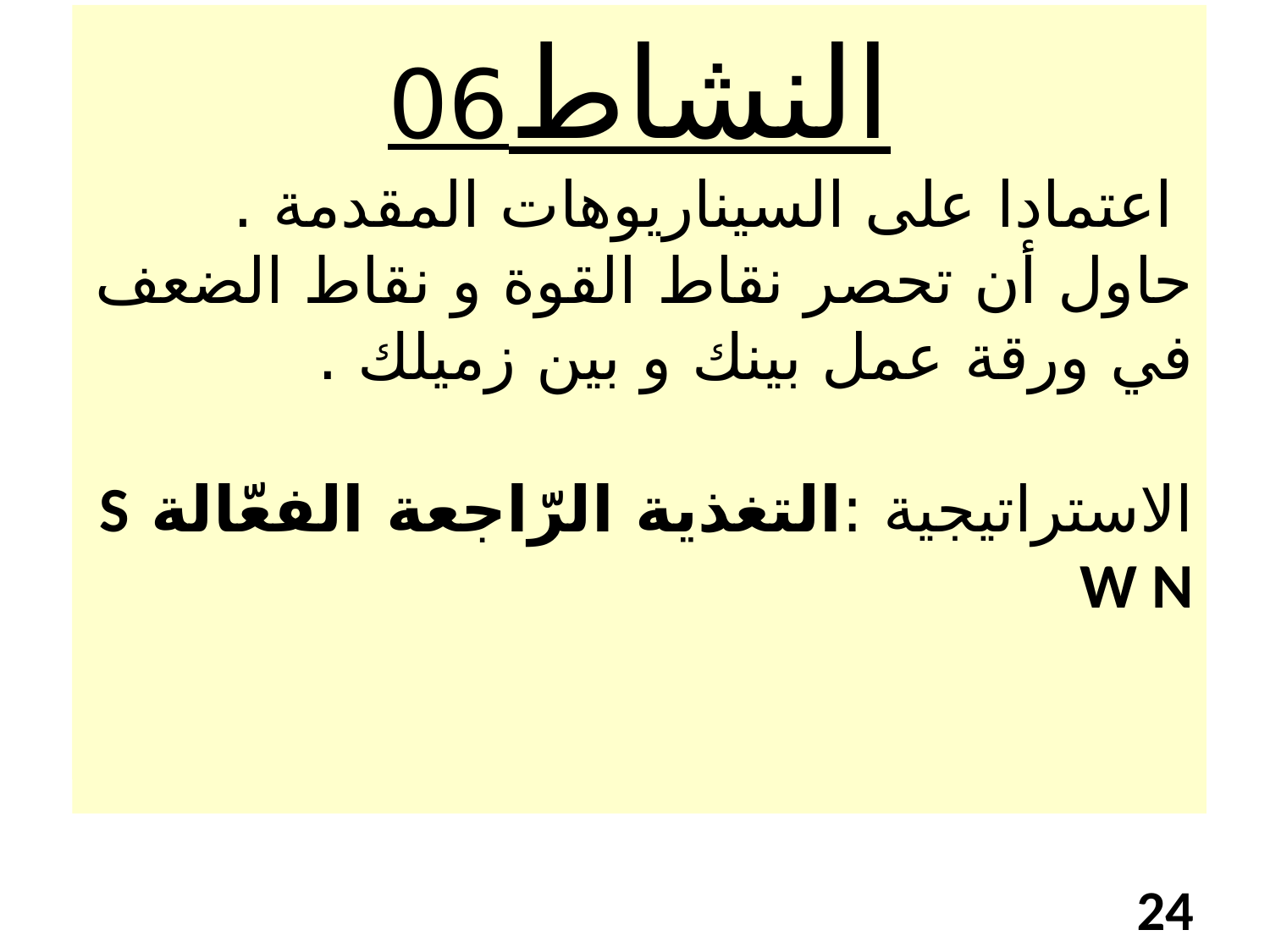

النشاط06
 اعتمادا على السيناريوهات المقدمة .
حاول أن تحصر نقاط القوة و نقاط الضعف في ورقة عمل بينك و بين زميلك .

الاستراتيجية :التغذية الرّاجعة الفعّالة S W N

النشاط09
 اعتمادا على السيناريوهات المقدمة ،
حاول ان تحصر نقاط القوة و نقاط الضعف في ورقة عمل بينك و بين زميلك .

الاستراتيجية :التغذية الرّاجعة الفعّالة S W N

24